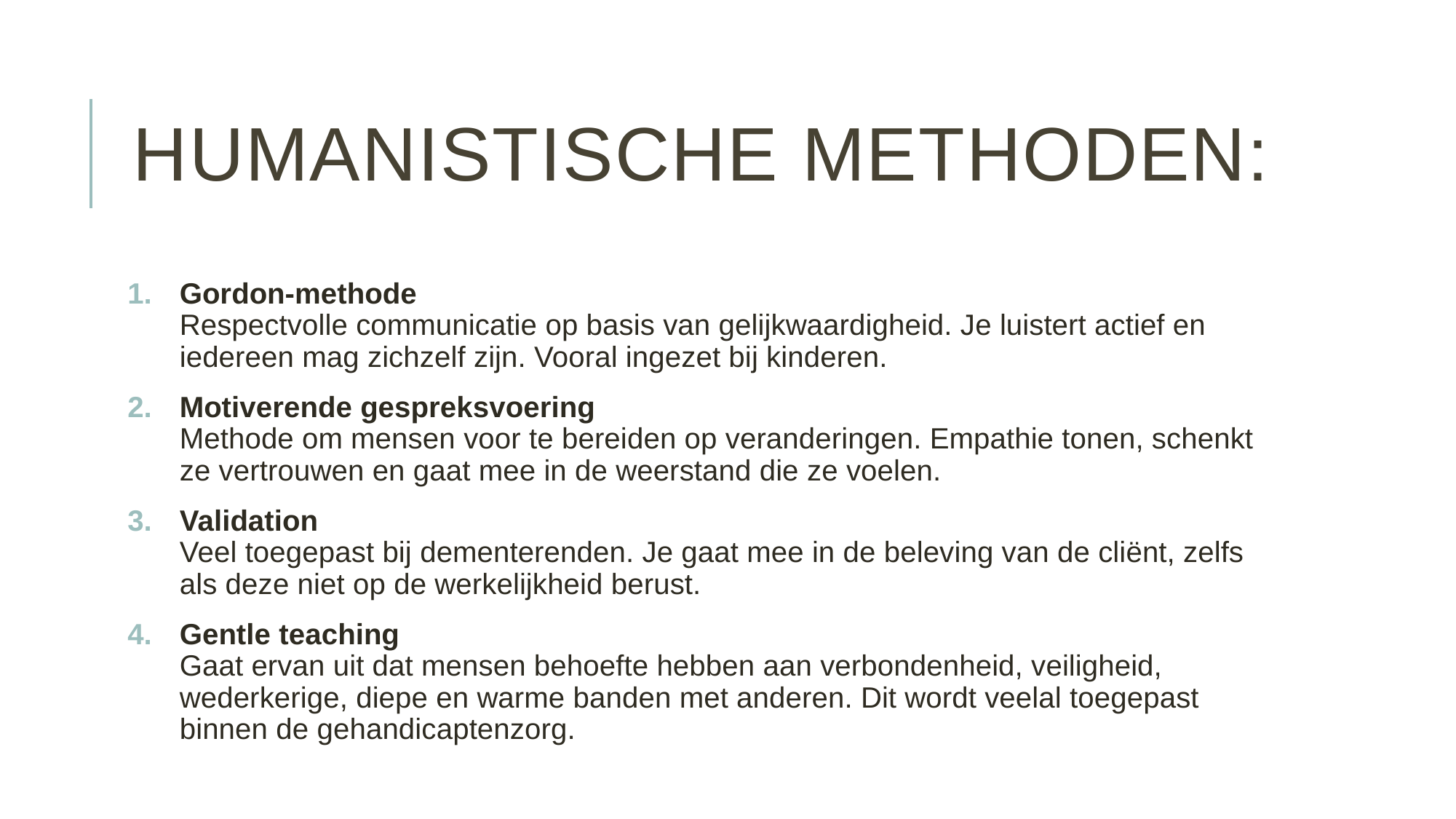

# Humanistische methoden:
Gordon-methode
Respectvolle communicatie op basis van gelijkwaardigheid. Je luistert actief en iedereen mag zichzelf zijn. Vooral ingezet bij kinderen.
Motiverende gespreksvoering
Methode om mensen voor te bereiden op veranderingen. Empathie tonen, schenkt ze vertrouwen en gaat mee in de weerstand die ze voelen.
Validation
Veel toegepast bij dementerenden. Je gaat mee in de beleving van de cliënt, zelfs als deze niet op de werkelijkheid berust.
Gentle teaching
Gaat ervan uit dat mensen behoefte hebben aan verbondenheid, veiligheid, wederkerige, diepe en warme banden met anderen. Dit wordt veelal toegepast binnen de gehandicaptenzorg.